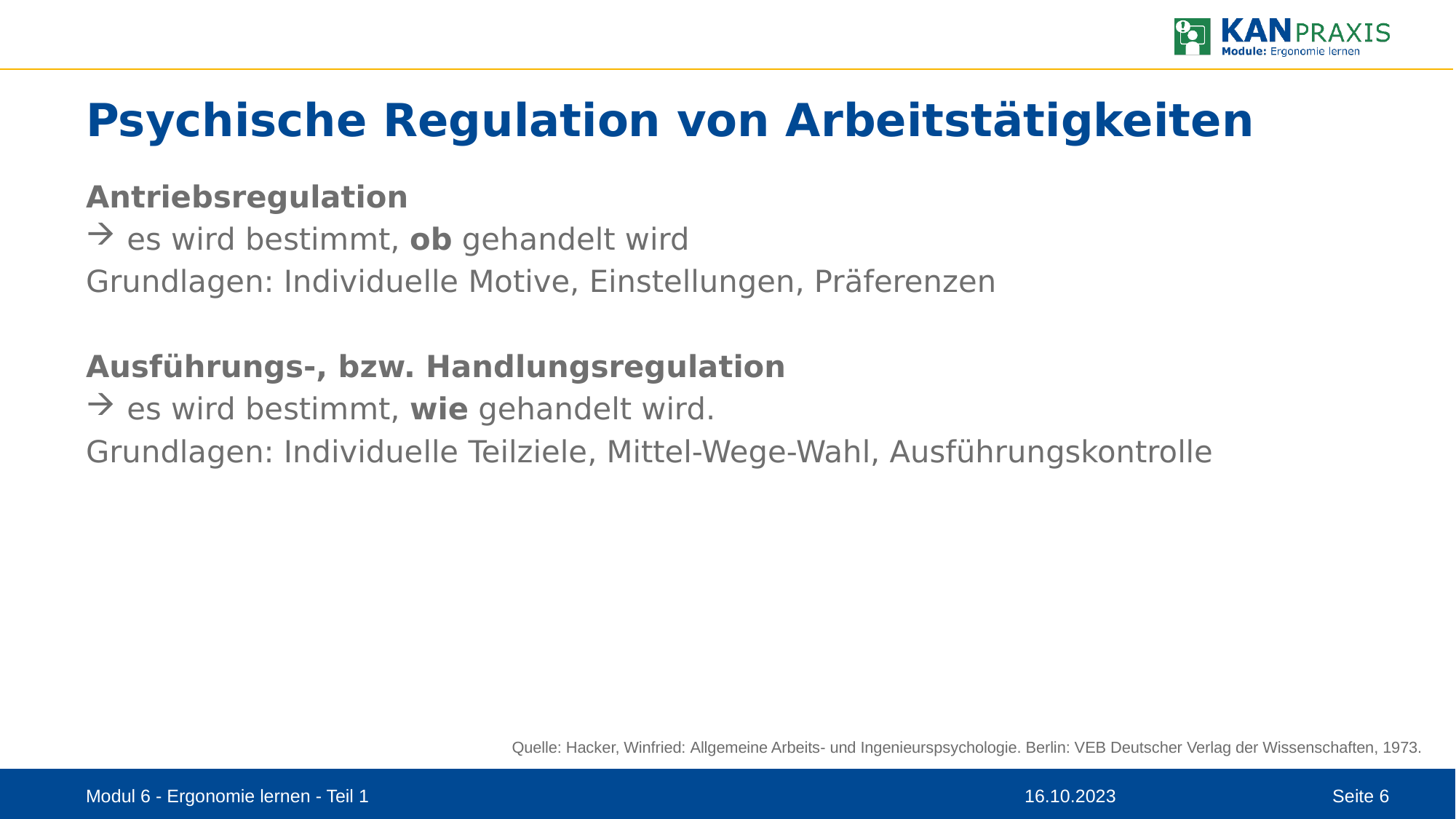

# Psychische Regulation von Arbeitstätigkeiten
Antriebsregulation
es wird bestimmt, ob gehandelt wird
Grundlagen: Individuelle Motive, Einstellungen, Präferenzen

Ausführungs-, bzw. Handlungsregulation
es wird bestimmt, wie gehandelt wird.
Grundlagen: Individuelle Teilziele, Mittel-Wege-Wahl, Ausführungskontrolle
Quelle: Hacker, Winfried: Allgemeine Arbeits- und Ingenieurspsychologie. Berlin: VEB Deutscher Verlag der Wissenschaften, 1973.
Modul 6 - Ergonomie lernen - Teil 1
16.10.2023
Seite 6